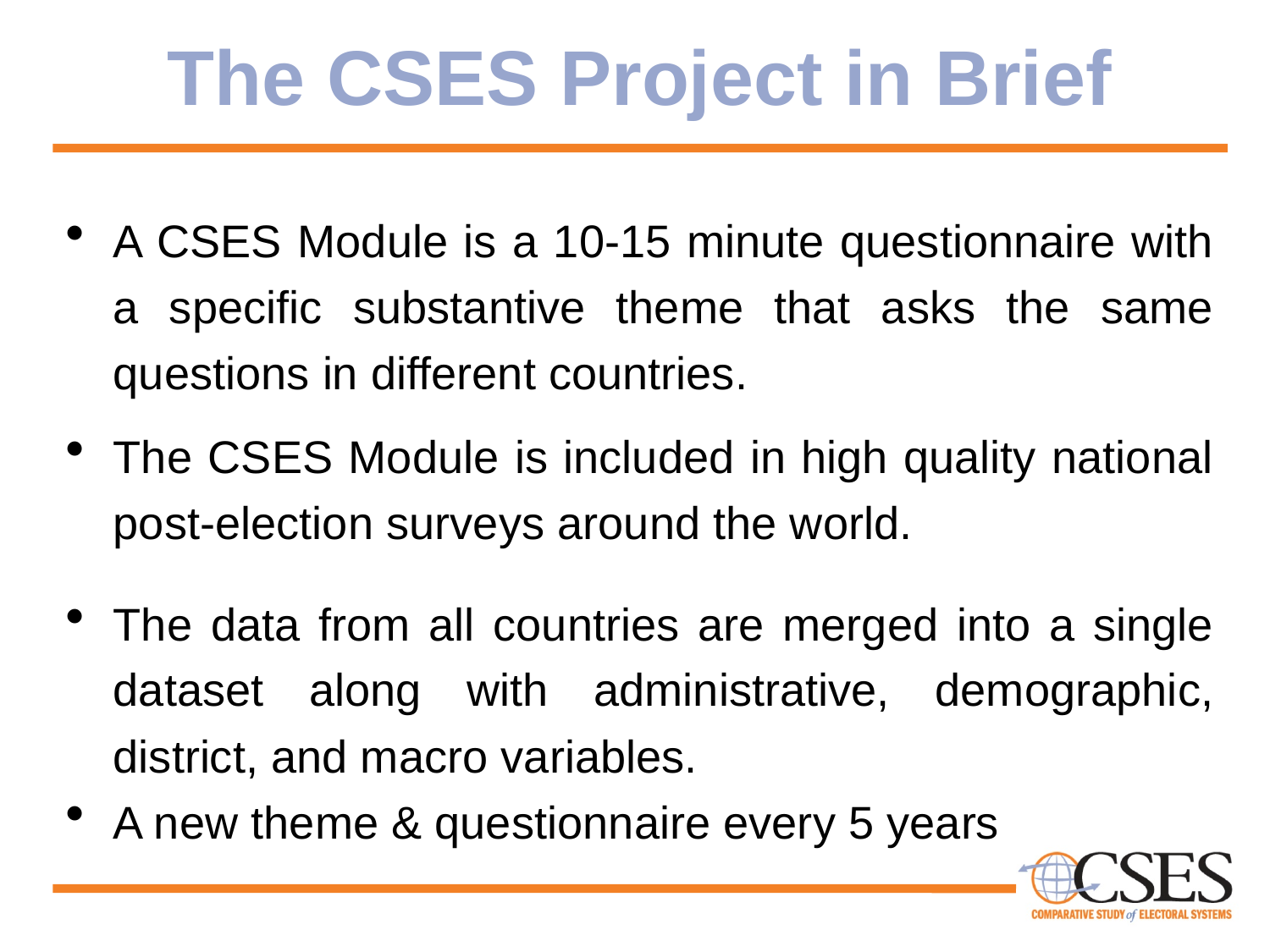

# The CSES Project in Brief

A CSES Module is a 10-15 minute questionnaire with a specific substantive theme that asks the same questions in different countries.
The CSES Module is included in high quality national post-election surveys around the world.

The data from all countries are merged into a single dataset along with administrative, demographic, district, and macro variables.
A new theme & questionnaire every 5 years